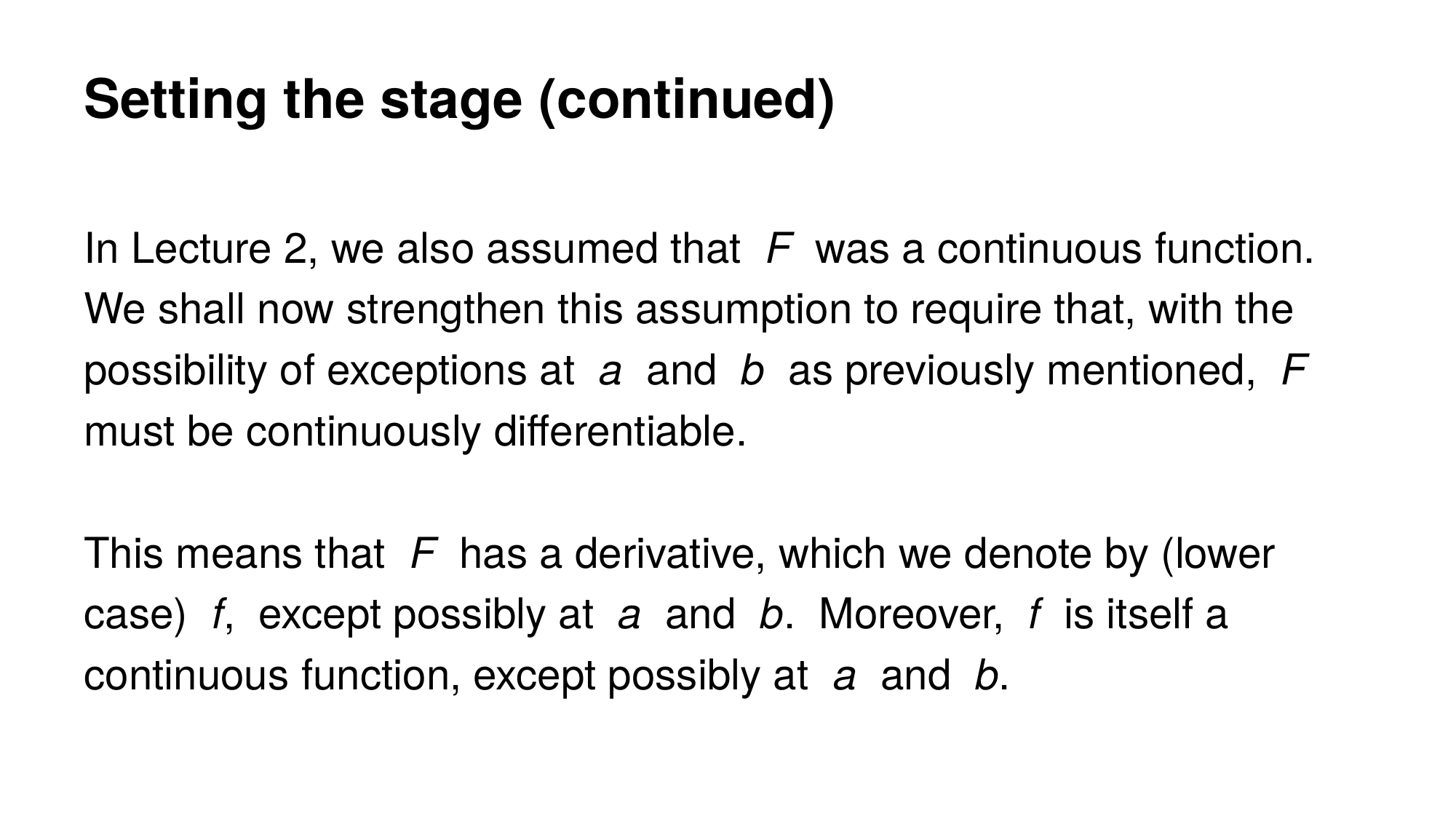

# Setting the stage (continued)
In Lecture 2, we also assumed that  F  was a continuous function.  We shall now strengthen this assumption to require that, with the possibility of exceptions at  a  and  b  as previously mentioned,  F  must be continuously differentiable.

This means that  F  has a derivative, which we denote by (lower case)  f,  except possibly at  a  and  b.  Moreover,  f  is itself a continuous function, except possibly at  a  and  b.